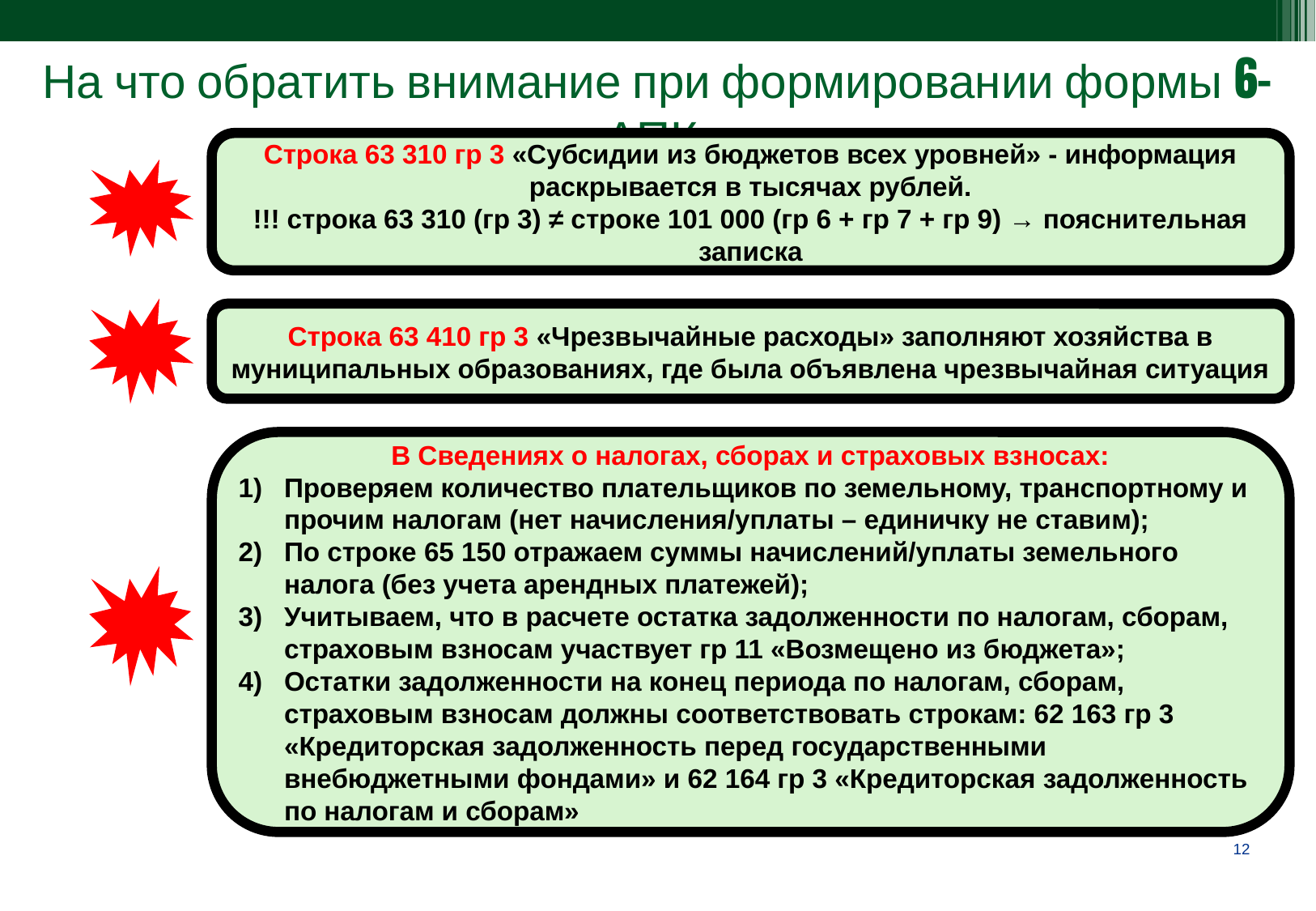

На что обратить внимание при формировании формы 6-АПК
Строка 63 310 гр 3 «Субсидии из бюджетов всех уровней» - информация раскрывается в тысячах рублей.
!!! строка 63 310 (гр 3) ≠ строке 101 000 (гр 6 + гр 7 + гр 9) → пояснительная записка

Строка 63 410 гр 3 «Чрезвычайные расходы» заполняют хозяйства в муниципальных образованиях, где была объявлена чрезвычайная ситуация
В Сведениях о налогах, сборах и страховых взносах:
Проверяем количество плательщиков по земельному, транспортному и прочим налогам (нет начисления/уплаты – единичку не ставим);
По строке 65 150 отражаем суммы начислений/уплаты земельного налога (без учета арендных платежей);
Учитываем, что в расчете остатка задолженности по налогам, сборам, страховым взносам участвует гр 11 «Возмещено из бюджета»;
Остатки задолженности на конец периода по налогам, сборам, страховым взносам должны соответствовать строкам: 62 163 гр 3 «Кредиторская задолженность перед государственными внебюджетными фондами» и 62 164 гр 3 «Кредиторская задолженность по налогам и сборам»